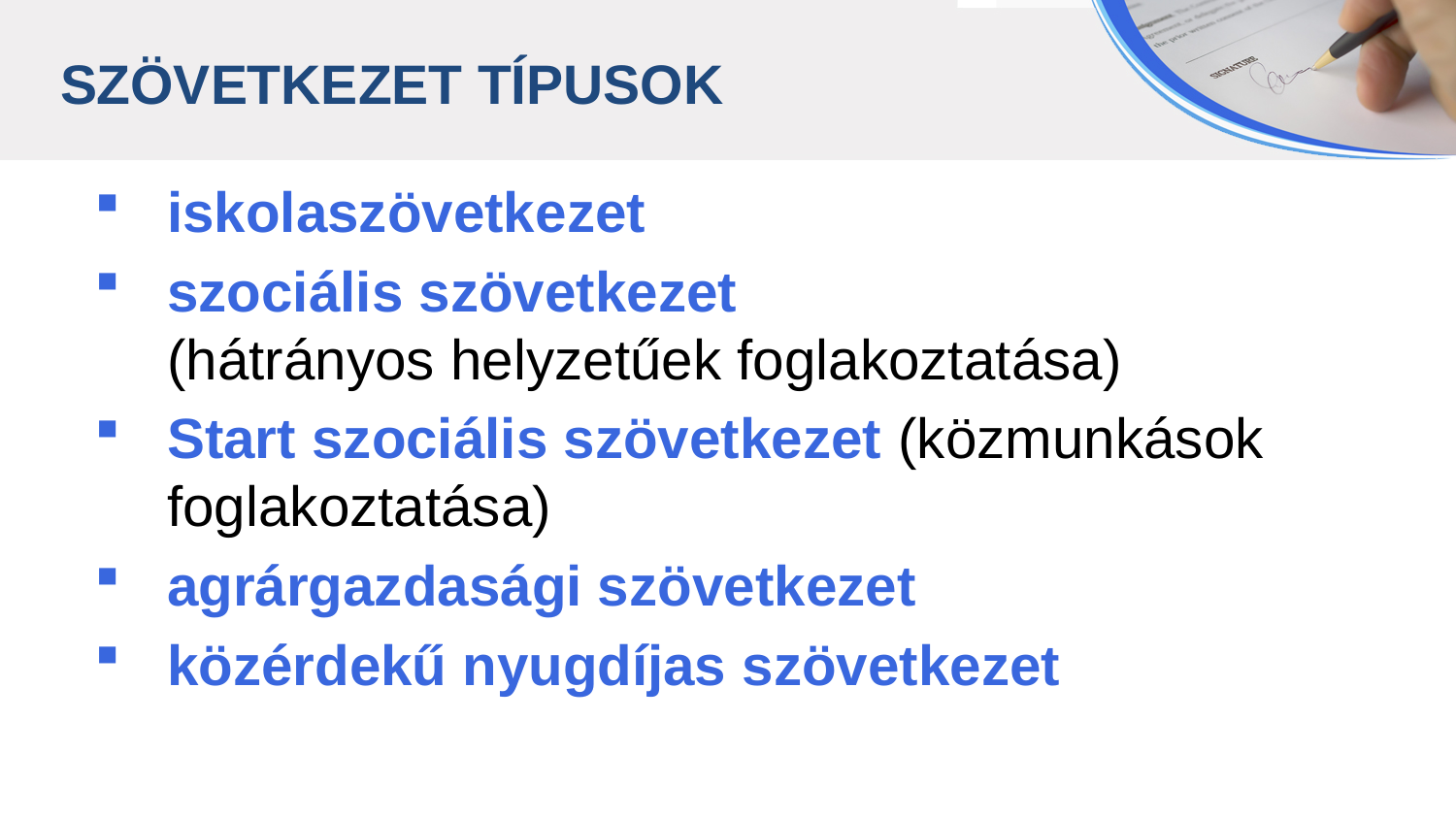

SZÖVETKEZET TÍPUSOK
iskolaszövetkezet
szociális szövetkezet
(hátrányos helyzetűek foglakoztatása)
Start szociális szövetkezet (közmunkások foglakoztatása)
agrárgazdasági szövetkezet
közérdekű nyugdíjas szövetkezet